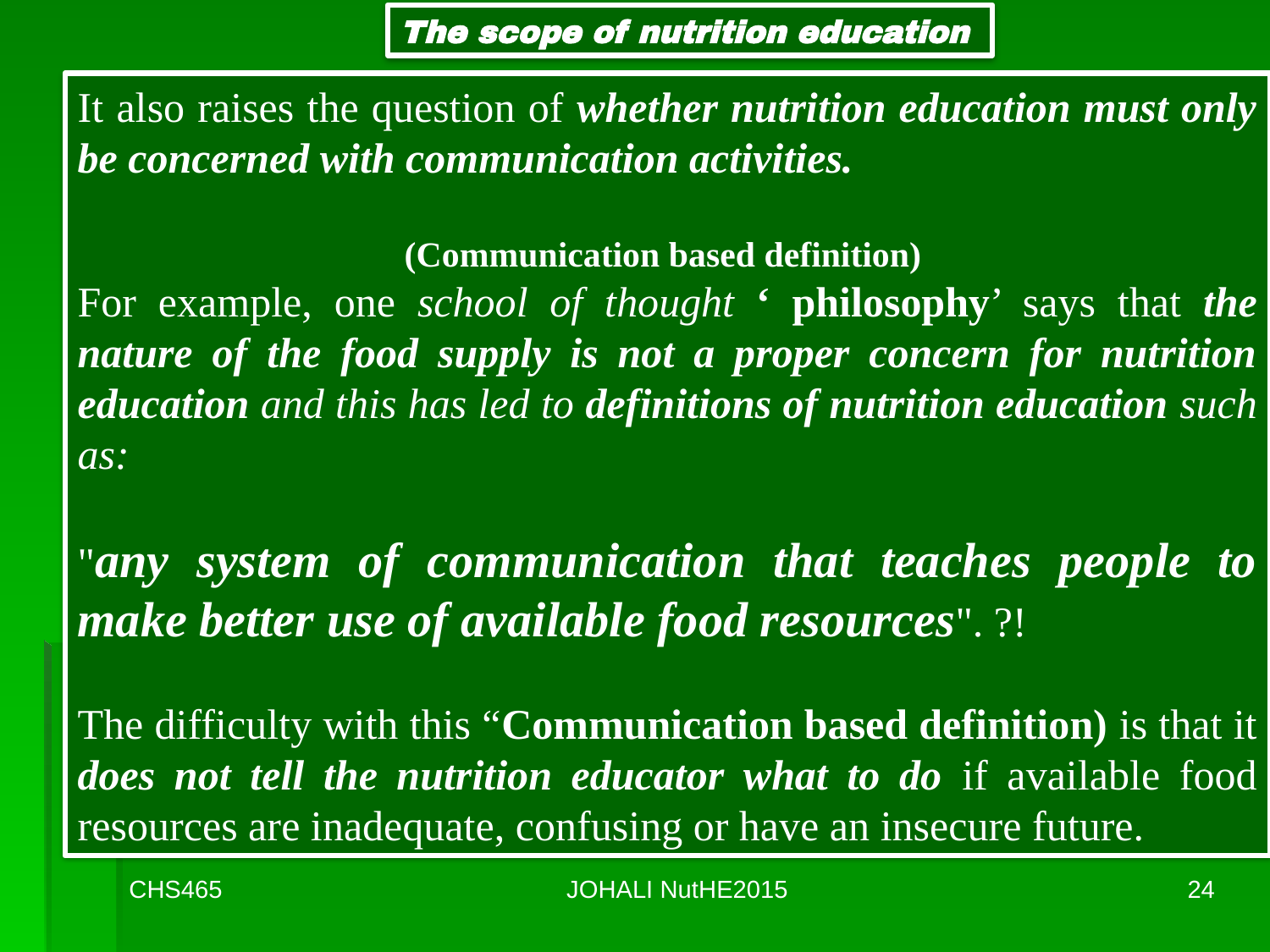

The scope of nutrition education
It also raises the question of whether nutrition education must only be concerned with communication activities.

(Communication based definition)
For example, one school of thought ‘ philosophy’ says that the nature of the food supply is not a proper concern for nutrition education and this has led to definitions of nutrition education such as:

"any system of communication that teaches people to make better use of available food resources". ?!

The difficulty with this “Communication based definition) is that it does not tell the nutrition educator what to do if available food resources are inadequate, confusing or have an insecure future.
CHS465
JOHALI NutHE2015
24